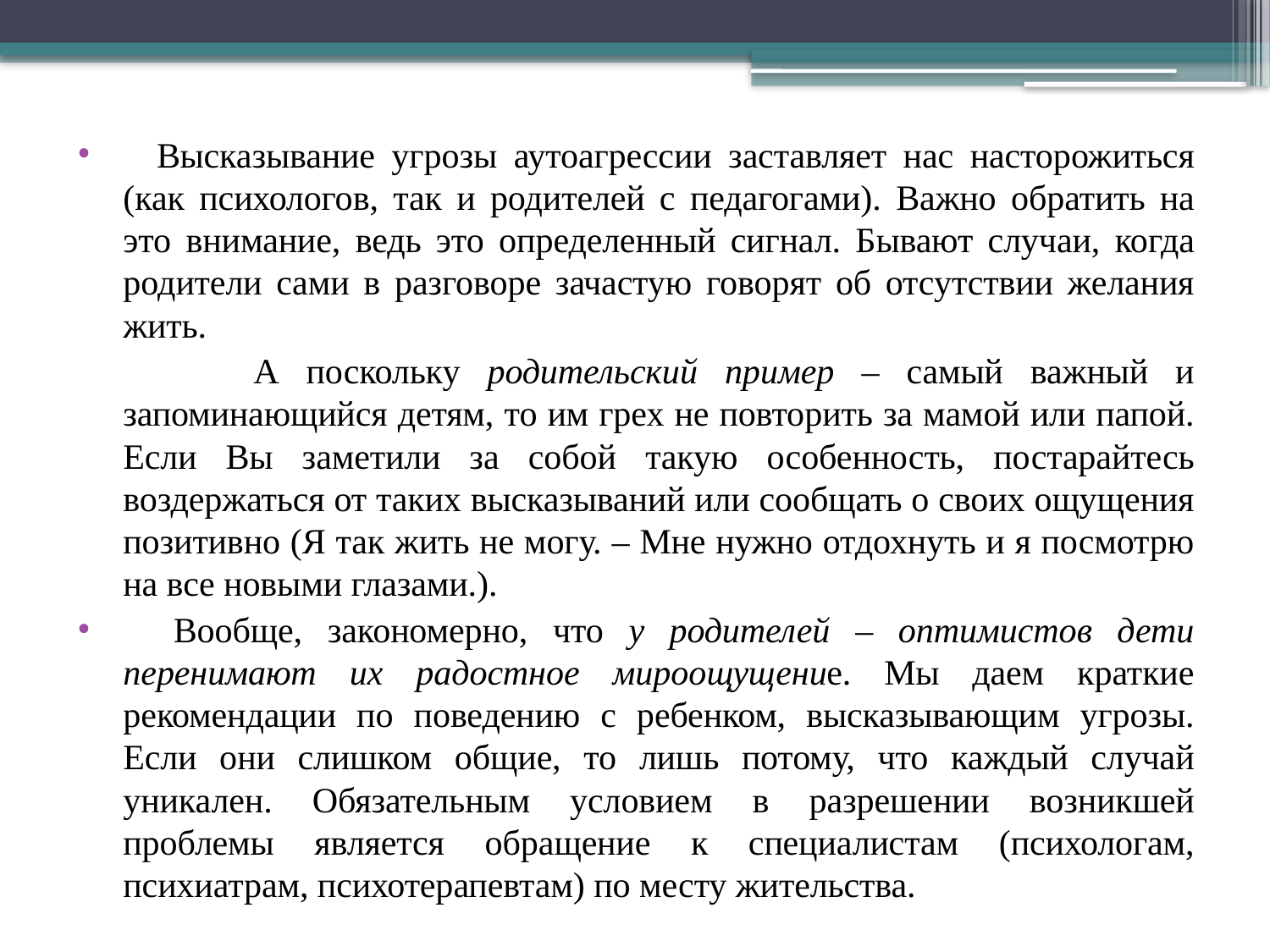

Высказывание угрозы аутоагрессии заставляет нас насторожиться (как психологов, так и родителей с педагогами). Важно обратить на это внимание, ведь это определенный сигнал. Бывают случаи, когда родители сами в разговоре зачастую говорят об отсутствии желания жить.
      А поскольку родительский пример – самый важный и запоминающийся детям, то им грех не повторить за мамой или папой. Если Вы заметили за собой такую особенность, постарайтесь воздержаться от таких высказываний или сообщать о своих ощущения позитивно (Я так жить не могу. – Мне нужно отдохнуть и я посмотрю на все новыми глазами.).
  Вообще, закономерно, что у родителей – оптимистов дети перенимают их радостное мироощущение. Мы даем краткие рекомендации по поведению с ребенком, высказывающим угрозы. Если они слишком общие, то лишь потому, что каждый случай уникален. Обязательным условием в разрешении возникшей проблемы является обращение к специалистам (психологам, психиатрам, психотерапевтам) по месту жительства.